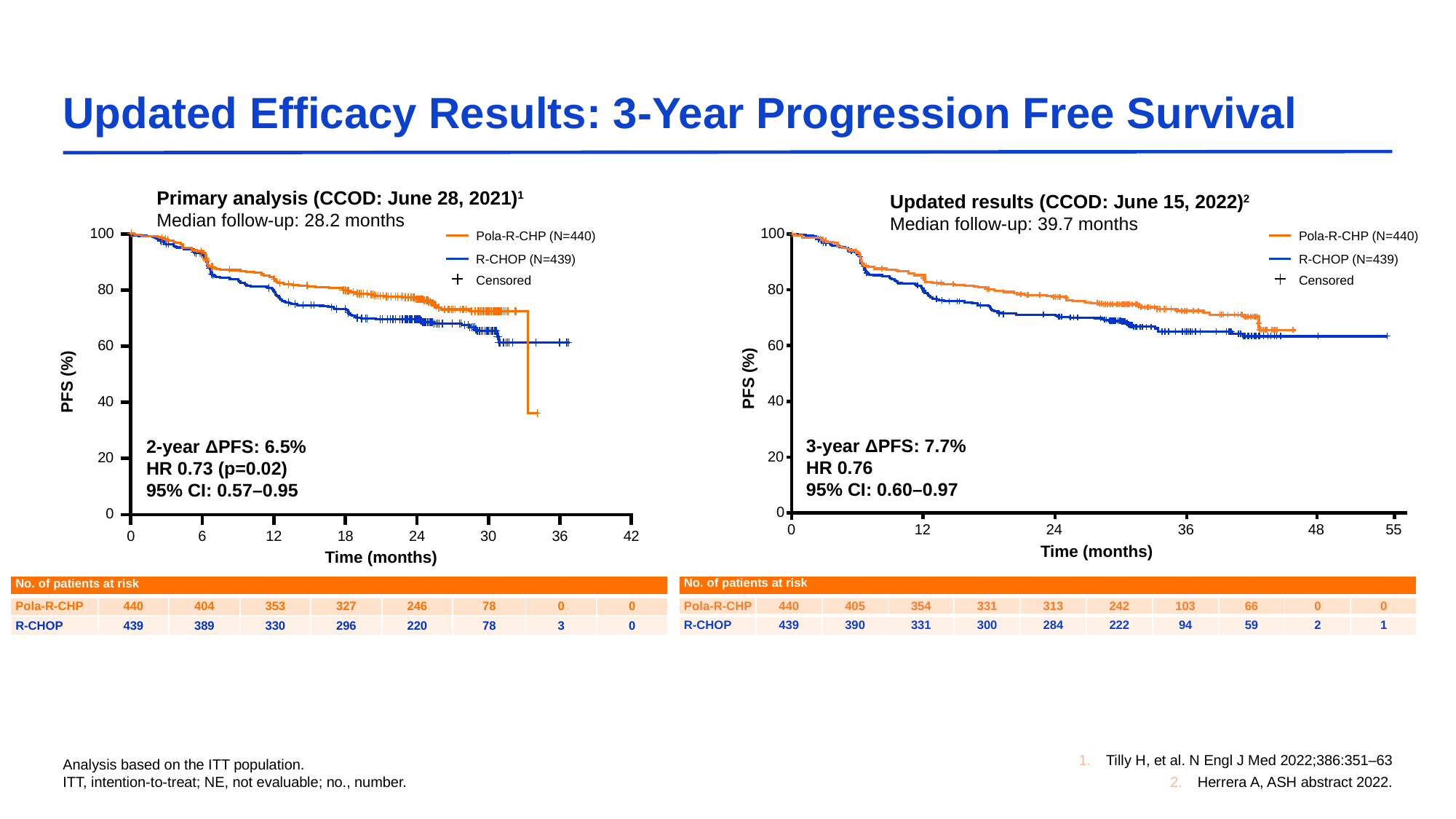

# Updated Efficacy Results: 3-Year Progression Free Survival
Primary analysis (CCOD: June 28, 2021)1
Median follow-up: 28.2 months
Updated results (CCOD: June 15, 2022)2
Median follow-up: 39.7 months
100
80
60
40
20
0

PFS (%)
0
12
24
36
48
55
Time (months)
100
80
60
40
20
0
Pola-R-CHP (N=440)
R-CHOP (N=439)
Censored
Pola-R-CHP (N=440)
R-CHOP (N=439)
Censored

PFS (%)
3-year ΔPFS: 7.7%
HR 0.76
95% CI: 0.60–0.97
2-year ΔPFS: 6.5%
HR 0.73 (p=0.02)
95% CI: 0.57–0.95
0
6
12
18
24
30
36
42
Time (months)
| No. of patients at risk |  |  |  |  |  |  |  |  |
| --- | --- | --- | --- | --- | --- | --- | --- | --- |
| Pola-R-CHP | 440 | 404 | 353 | 327 | 246 | 78 | 0 | 0 |
| R-CHOP | 439 | 389 | 330 | 296 | 220 | 78 | 3 | 0 |
| No. of patients at risk |  |  |  |  |  |  |  |  |  |  |
| --- | --- | --- | --- | --- | --- | --- | --- | --- | --- | --- |
| Pola-R-CHP | 440 | 405 | 354 | 331 | 313 | 242 | 103 | 66 | 0 | 0 |
| R-CHOP | 439 | 390 | 331 | 300 | 284 | 222 | 94 | 59 | 2 | 1 |
Analysis based on the ITT population.
ITT, intention-to-treat; NE, not evaluable; no., number.
Tilly H, et al. N Engl J Med 2022;386:351–63
Herrera A, ASH abstract 2022.